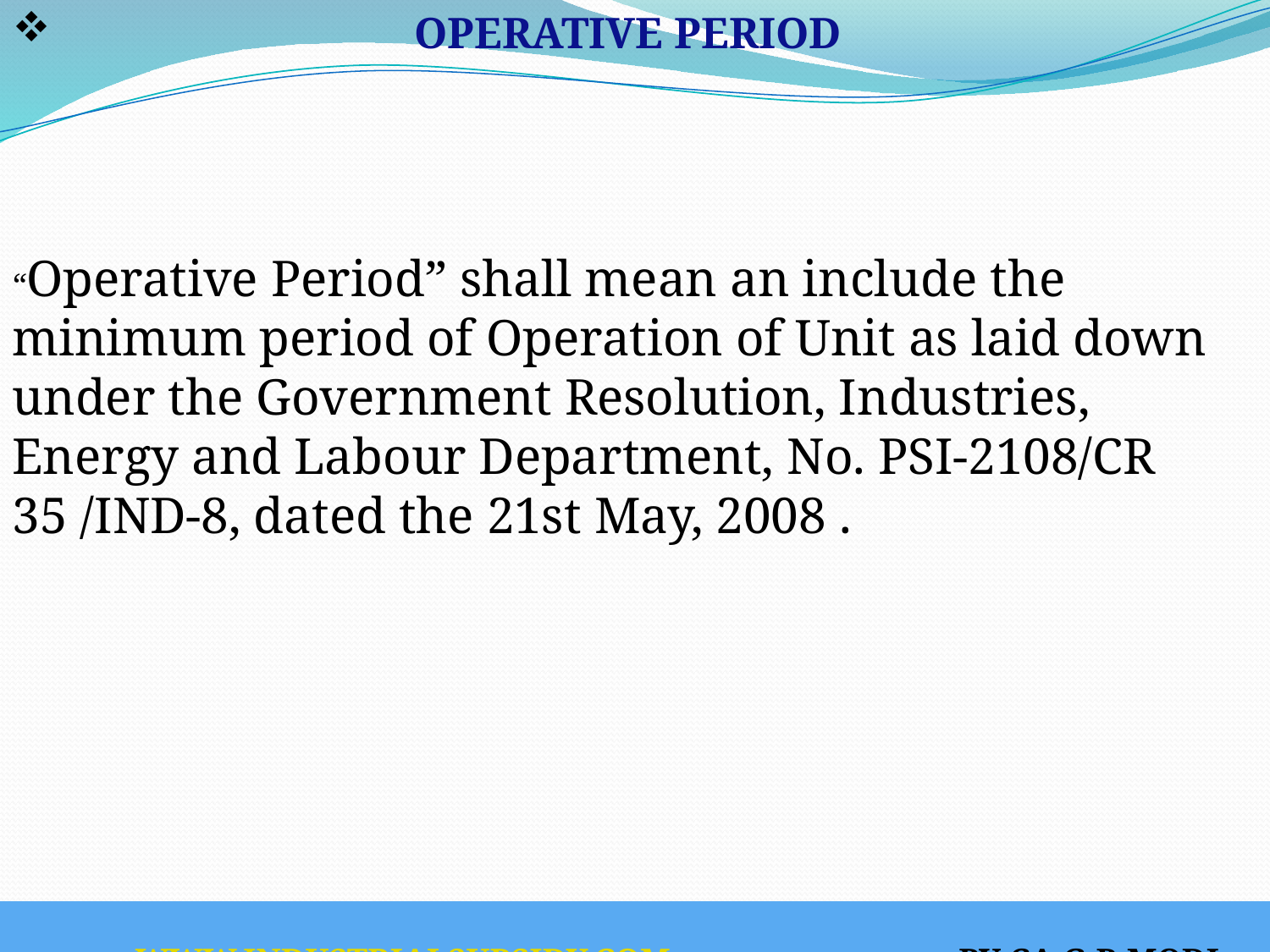

OPERATIVE PERIOD

“Operative Period” shall mean an include the minimum period of Operation of Unit as laid down under the Government Resolution, Industries, Energy and Labour Department, No. PSI-2108/CR 35 /IND-8, dated the 21st May, 2008 .
 WWW.INDUSTRIALSUBSIDY.COM                                   BY CA G.B.MODI